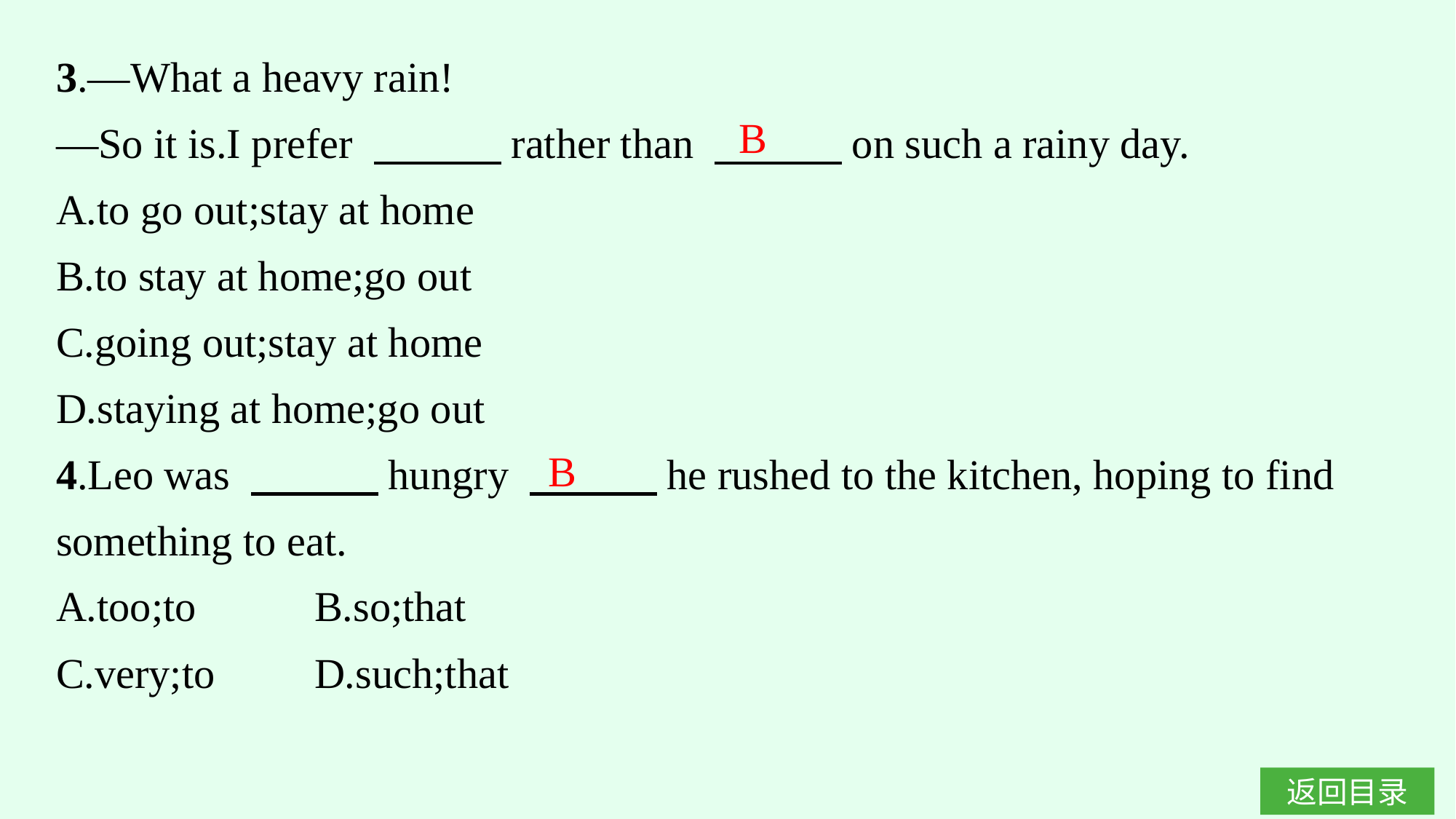

3.—What a heavy rain!
—So it is.I prefer 　　　rather than 　　　on such a rainy day.
A.to go out;stay at home
B.to stay at home;go out
C.going out;stay at home
D.staying at home;go out
4.Leo was 　　　hungry 　　　he rushed to the kitchen, hoping to find something to eat.
A.too;to		B.so;that
C.very;to	D.such;that
B
B